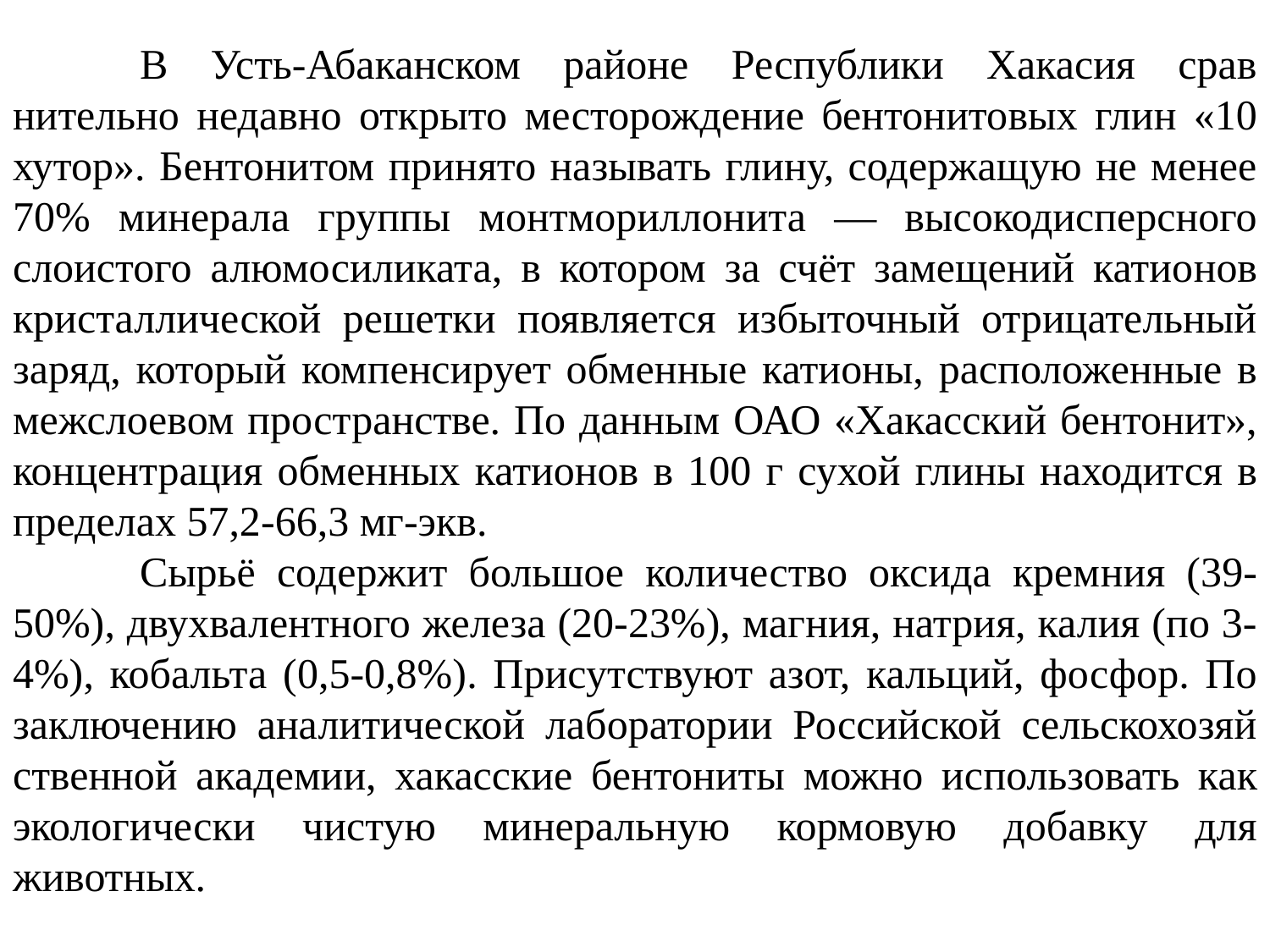

В Усть-Абаканском районе Республики Хакасия срав­нительно недавно открыто месторождение бентонито­вых глин «10 хутор». Бентонитом принято называть глину, содержащую не менее 70% минерала группы монтмориллонита — высокодисперсного слоистого алюмосиликата, в котором за счёт замещений катио­нов кристаллической решетки появляется избыточный отрицательный заряд, который компенсирует обмен­ные катионы, расположенные в межслоевом прост­ранстве. По данным ОАО «Хакасский бентонит», конце­нтрация обменных катионов в 100 г сухой глины нахо­дится в пределах 57,2-66,3 мг-экв.
	Сырьё содержит большое количество оксида крем­ния (39-50%), двухвалентного железа (20-23%), маг­ния, натрия, калия (по 3-4%), кобальта (0,5-0,8%). При­сутствуют азот, кальций, фосфор. По заключению ана­литической лаборатории Российской сельскохозяй­ственной академии, хакасские бентониты можно ис­пользовать как экологически чистую минеральную кормовую добавку для животных.